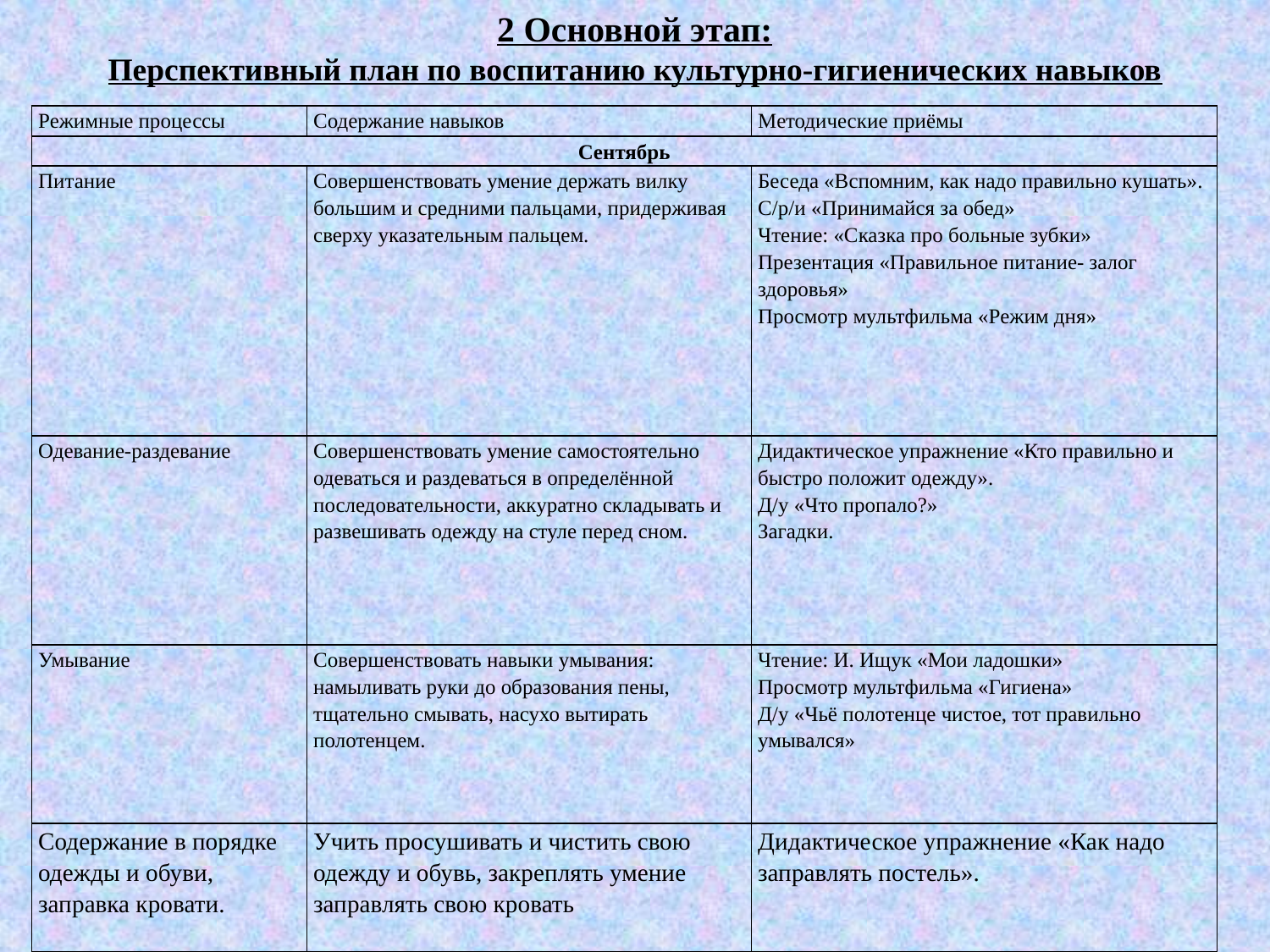

2 Основной этап:
Перспективный план по воспитанию культурно-гигиенических навыков
| Режимные процессы | Содержание навыков | Методические приёмы |
| --- | --- | --- |
| Сентябрь |  |  |
| Питание | Совершенствовать умение держать вилку большим и средними пальцами, придерживая сверху указательным пальцем. | Беседа «Вспомним, как надо правильно кушать». С/р/и «Принимайся за обед» Чтение: «Сказка про больные зубки» Презентация «Правильное питание- залог здоровья» Просмотр мультфильма «Режим дня» |
| Одевание-раздевание | Совершенствовать умение самостоятельно одеваться и раздеваться в определённой последовательности, аккуратно складывать и развешивать одежду на стуле перед сном. | Дидактическое упражнение «Кто правильно и быстро положит одежду». Д/у «Что пропало?» Загадки. |
| Умывание | Совершенствовать навыки умывания: намыливать руки до образования пены, тщательно смывать, насухо вытирать полотенцем. | Чтение: И. Ищук «Мои ладошки» Просмотр мультфильма «Гигиена» Д/у «Чьё полотенце чистое, тот правильно умывался» |
| Содержание в порядке одежды и обуви, заправка кровати. | Учить просушивать и чистить свою одежду и обувь, закреплять умение заправлять свою кровать | Дидактическое упражнение «Как надо заправлять постель». |